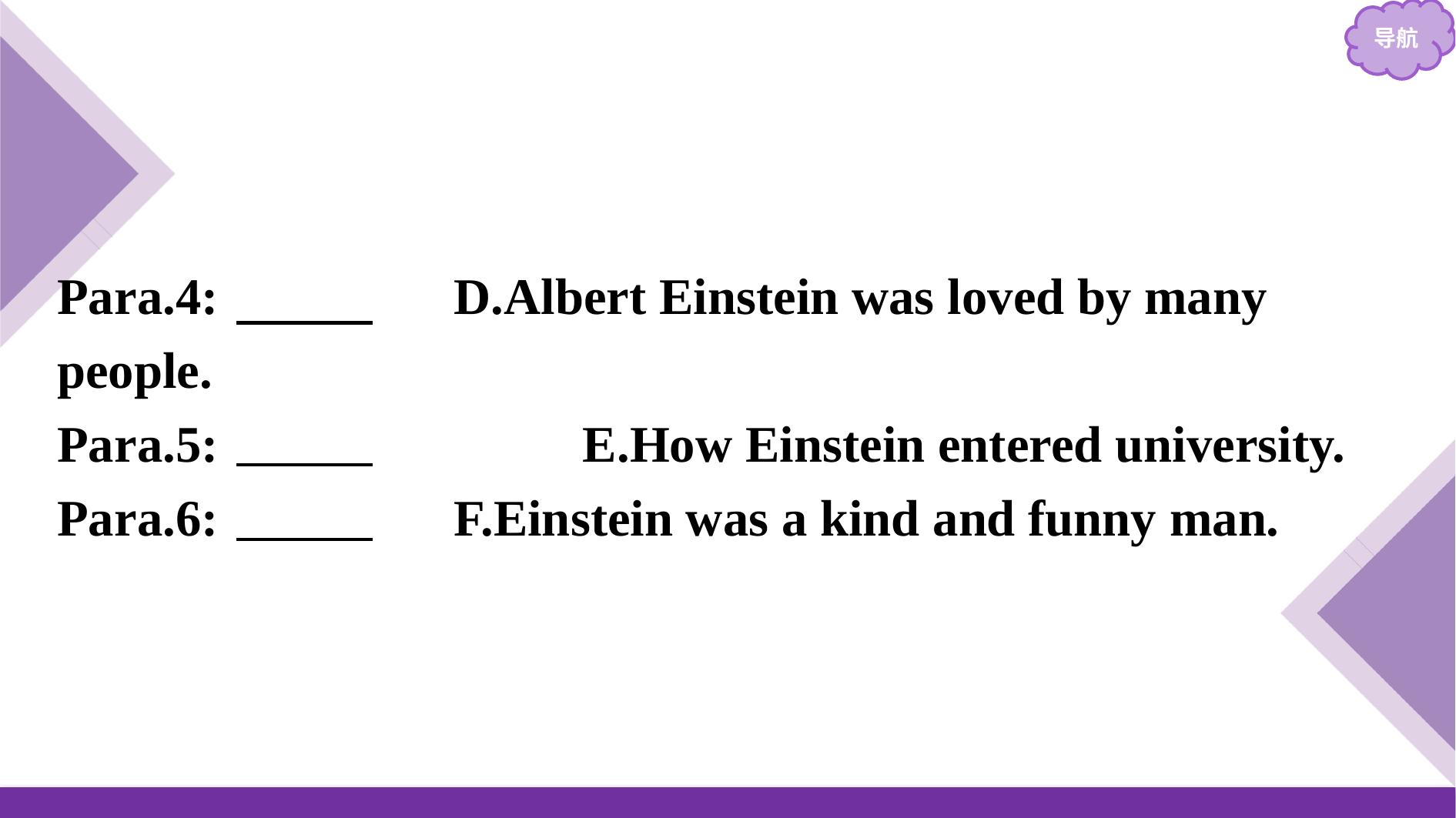

Para.4:　C 	D.Albert Einstein was loved by many people.
Para.5:　F 	          E.How Einstein entered university.
Para.6:　A 	F.Einstein was a kind and funny man.